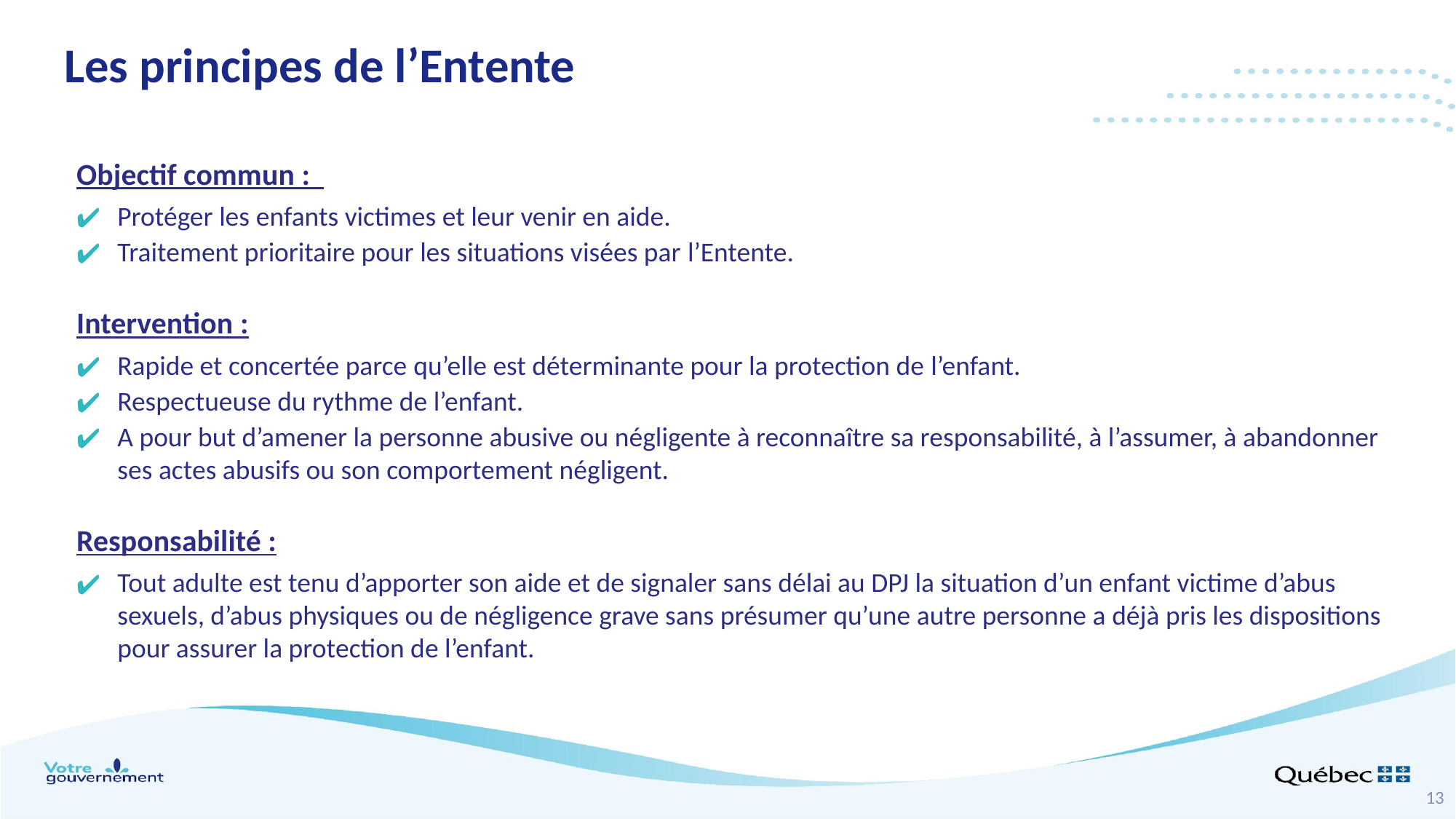

Les principes de l’Entente

Objectif commun :
Protéger les enfants victimes et leur venir en aide.
Traitement prioritaire pour les situations visées par l’Entente.

Intervention :
Rapide et concertée parce qu’elle est déterminante pour la protection de l’enfant.
Respectueuse du rythme de l’enfant.
A pour but d’amener la personne abusive ou négligente à reconnaître sa responsabilité, à l’assumer, à abandonner ses actes abusifs ou son comportement négligent.

Responsabilité :
Tout adulte est tenu d’apporter son aide et de signaler sans délai au DPJ la situation d’un enfant victime d’abus sexuels, d’abus physiques ou de négligence grave sans présumer qu’une autre personne a déjà pris les dispositions pour assurer la protection de l’enfant.

13